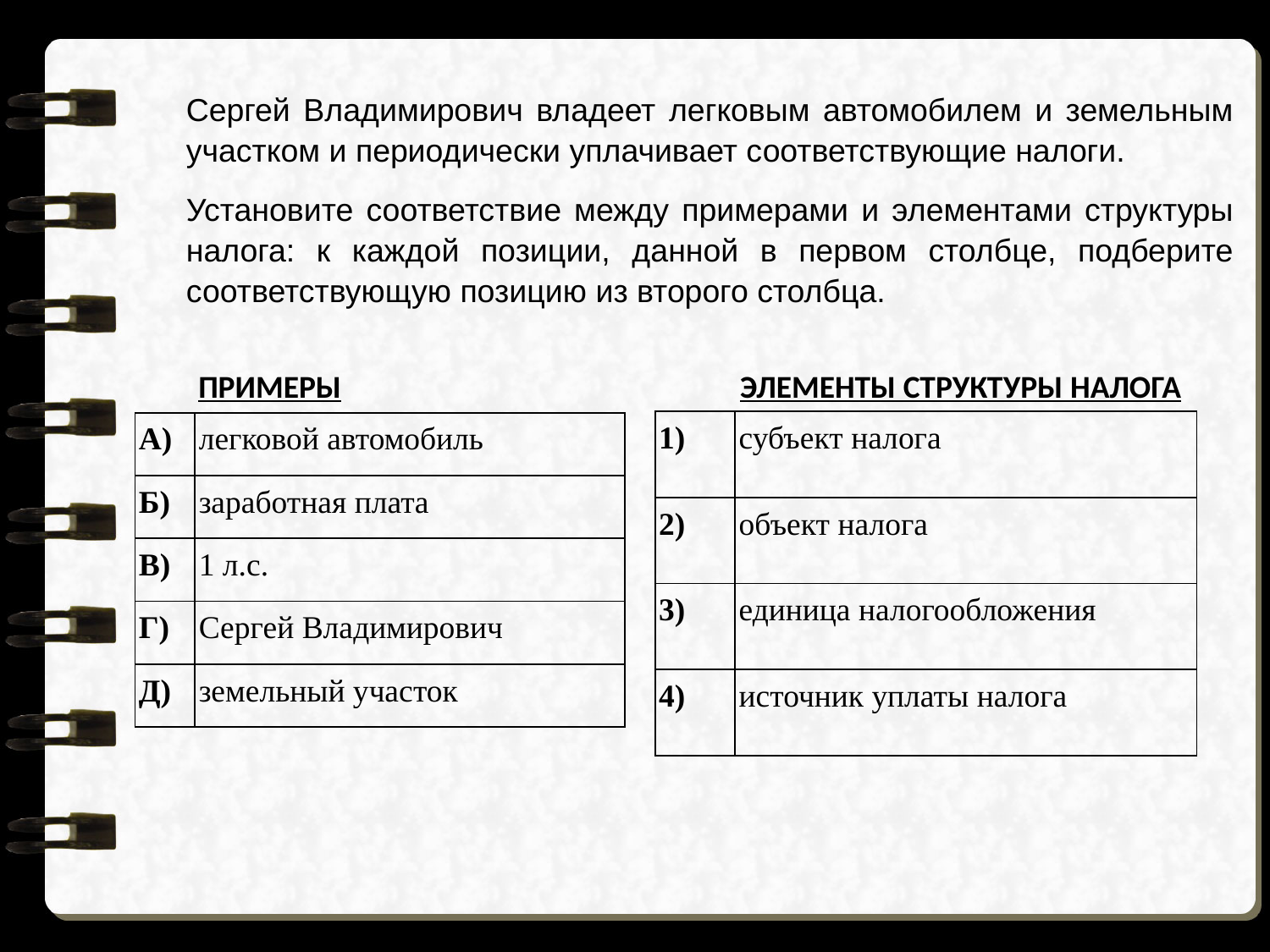

| Сергей Владимирович владеет легковым автомобилем и земельным участком и периодически уплачивает соответствующие налоги. Установите соответствие между примерами и элементами структуры налога: к каждой позиции, данной в первом столбце, подберите соответствующую позицию из второго столбца. |
| --- |
ПРИМЕРЫ
ЭЛЕМЕНТЫ СТРУКТУРЫ НАЛОГА
| 1) | субъект налога |
| --- | --- |
| 2) | объект налога |
| 3) | единица налогообложения |
| 4) | источник уплаты налога |
| А) | легковой автомобиль |
| --- | --- |
| Б) | заработная плата |
| В) | 1 л.с. |
| Г) | Сергей Владимирович |
| Д) | земельный участок |